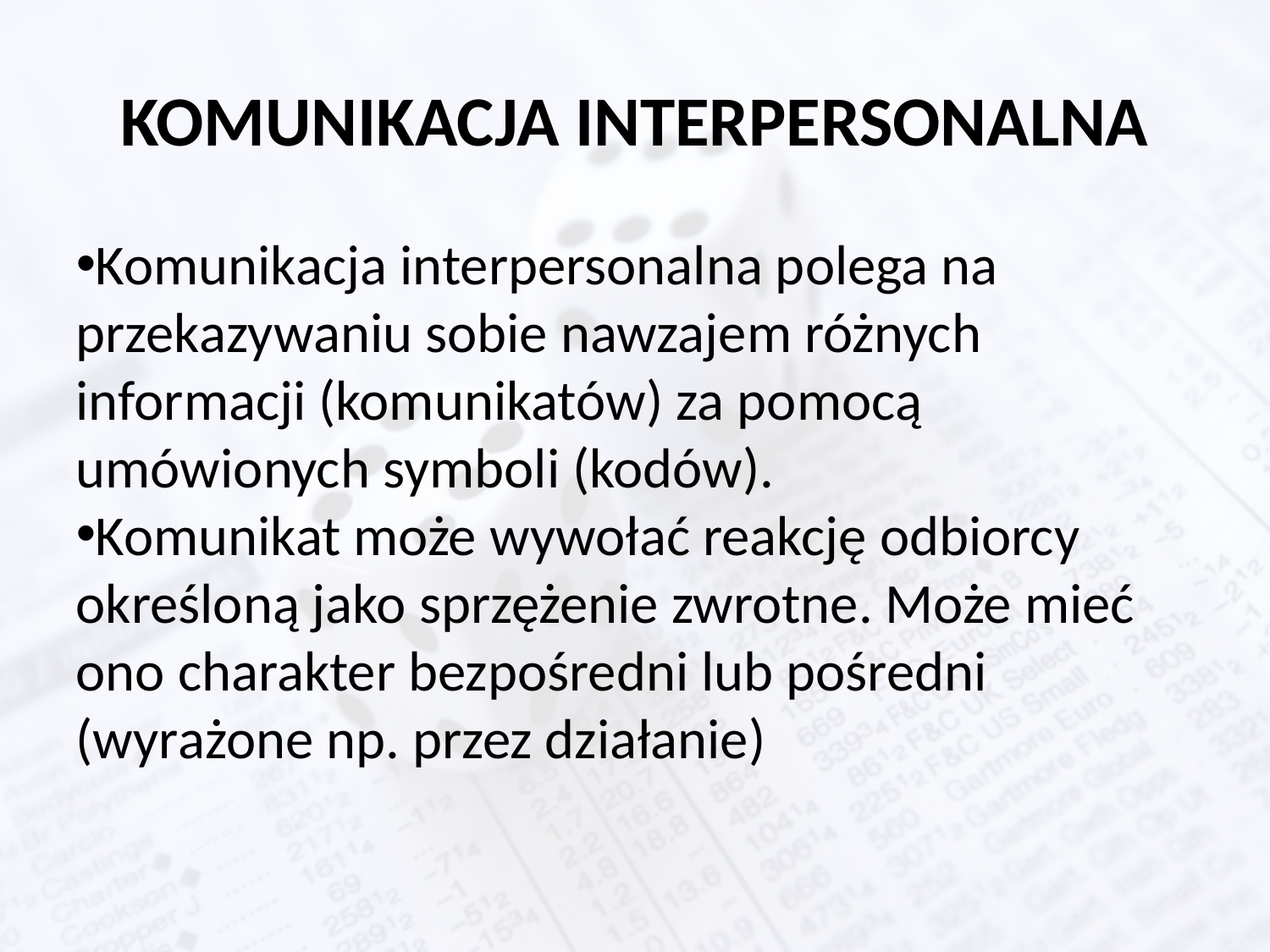

KOMUNIKACJA INTERPERSONALNA
Komunikacja interpersonalna polega na przekazywaniu sobie nawzajem różnych informacji (komunikatów) za pomocą umówionych symboli (kodów).
Komunikat może wywołać reakcję odbiorcy określoną jako sprzężenie zwrotne. Może mieć ono charakter bezpośredni lub pośredni (wyrażone np. przez działanie)